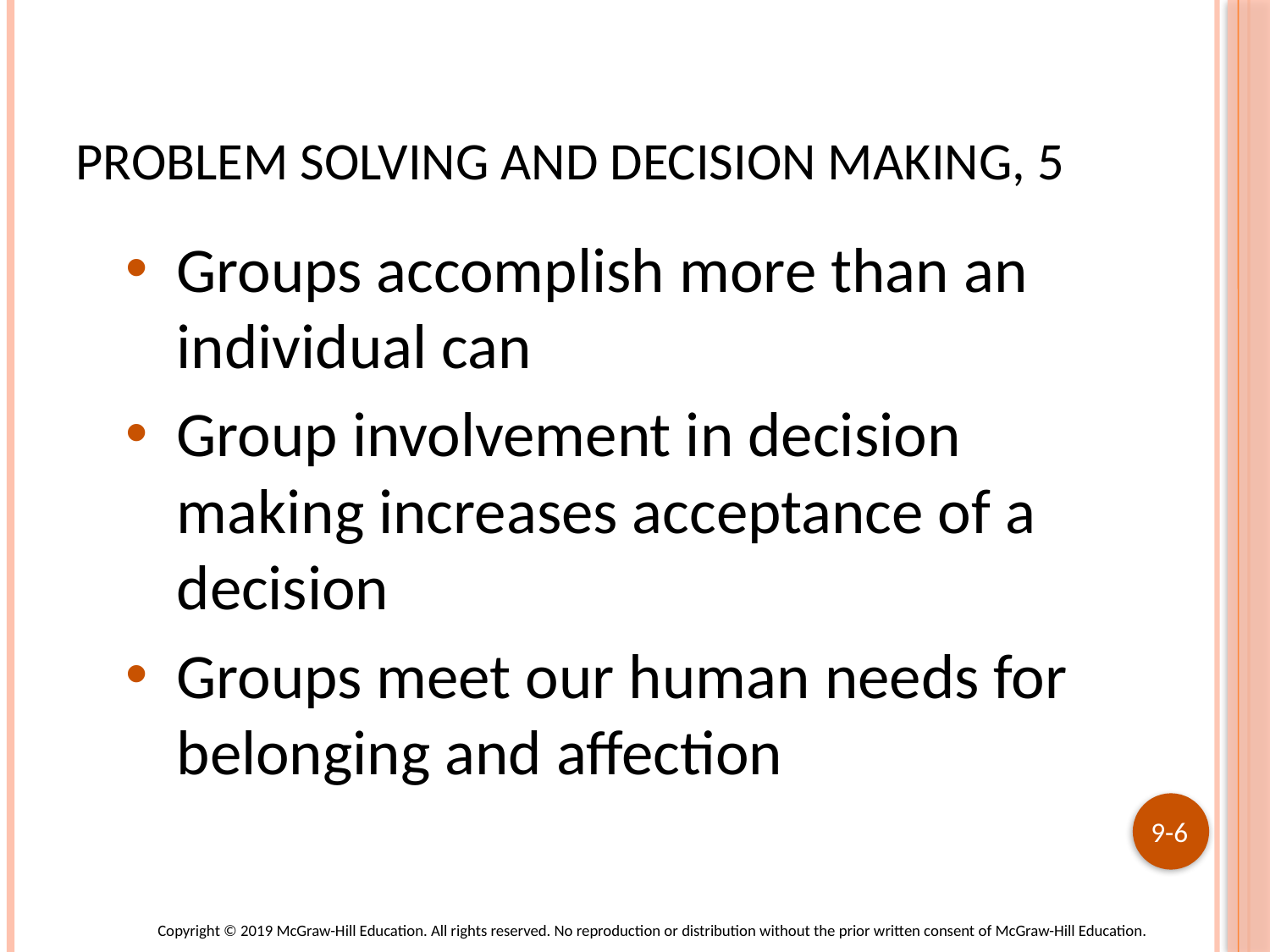

# Problem Solving and Decision Making, 5
Groups accomplish more than an individual can
Group involvement in decision making increases acceptance of a decision
Groups meet our human needs for belonging and affection